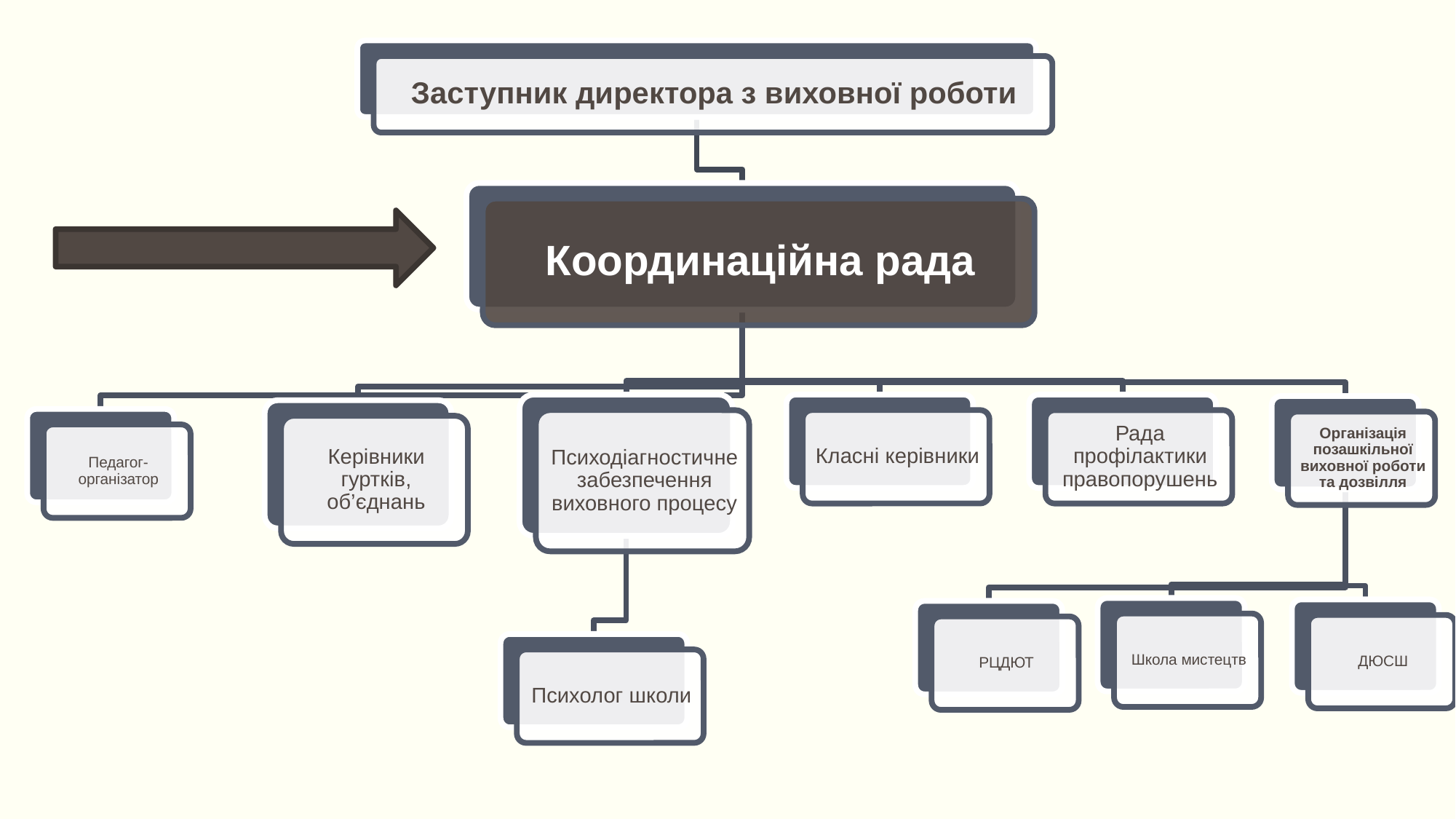

Заступник директора з виховної роботи
Координаційна рада
Педагог-організатор
Керівники гуртків, об’єднань
Психодіагностичне забезпечення виховного процесу
Психолог школи
Класні керівники
Рада профілактики правопорушень
Організація позашкільної виховної роботи та дозвілля
РЦДЮТ
Школа мистецтв
ДЮСШ